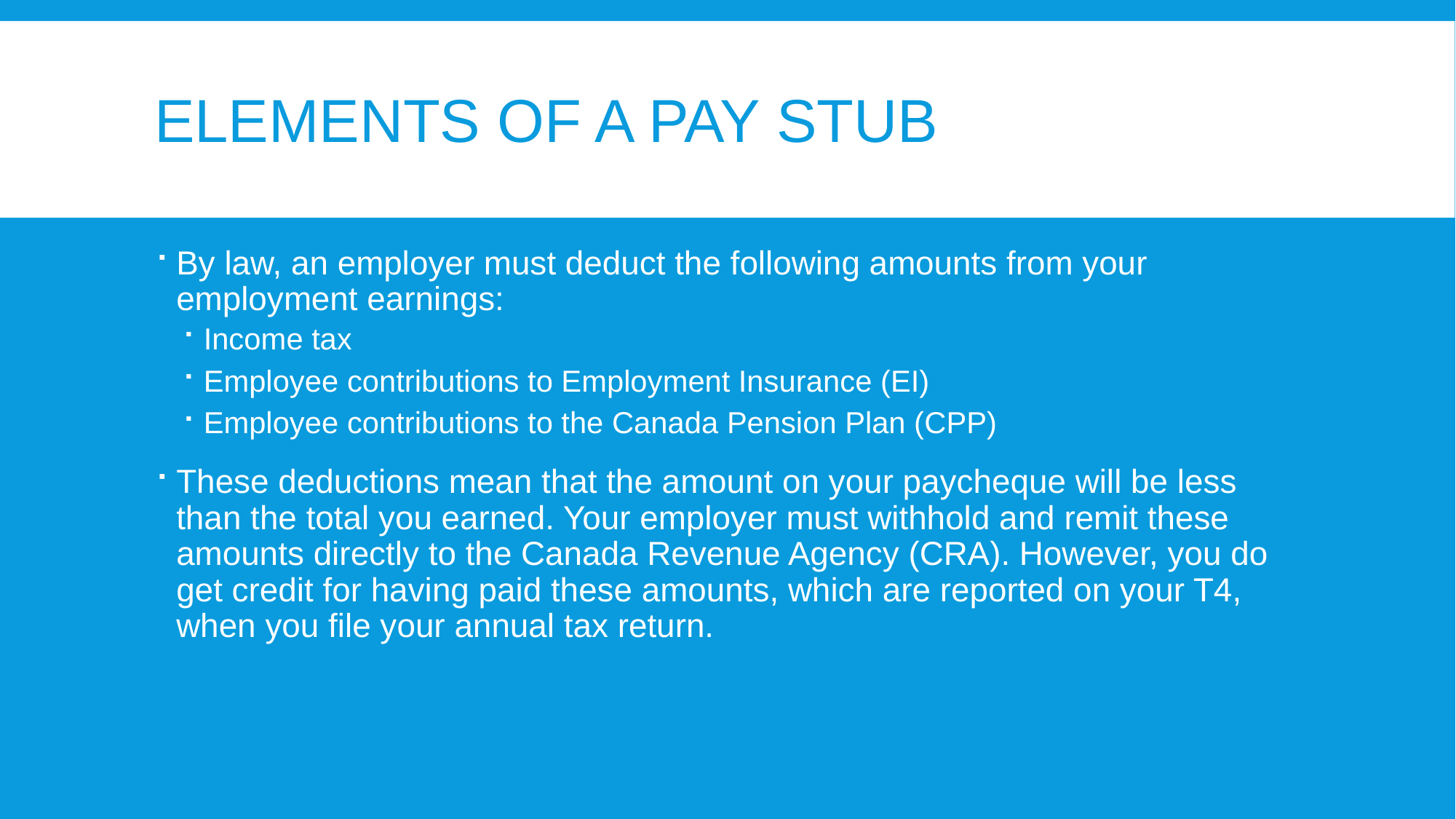

# Elements of a pay stub
By law, an employer must deduct the following amounts from your employment earnings:
Income tax
Employee contributions to Employment Insurance (EI)
Employee contributions to the Canada Pension Plan (CPP)
These deductions mean that the amount on your paycheque will be less than the total you earned. Your employer must withhold and remit these amounts directly to the Canada Revenue Agency (CRA). However, you do get credit for having paid these amounts, which are reported on your T4, when you file your annual tax return.